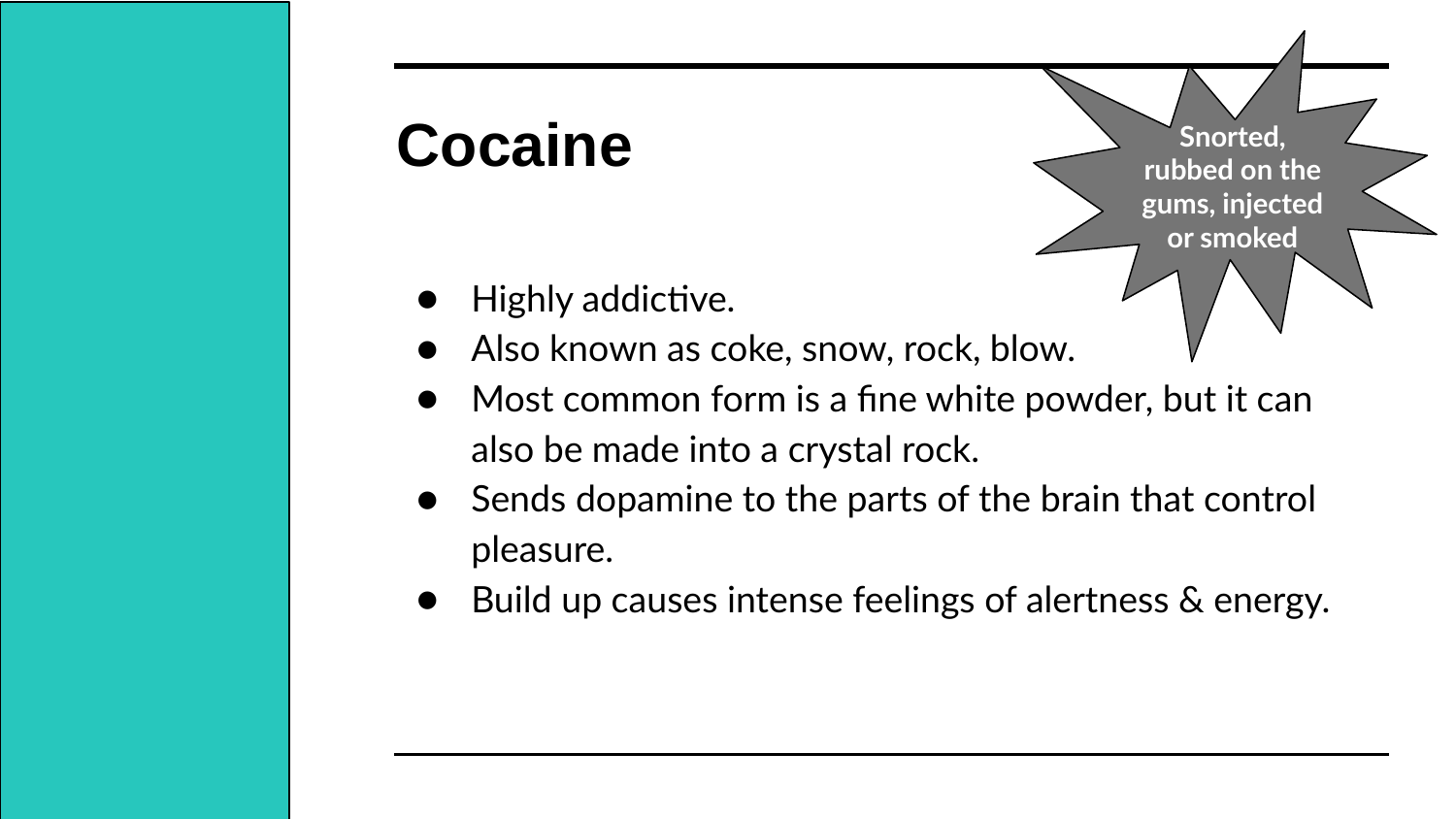

Snorted, rubbed on the gums, injected or smoked
# Cocaine
Highly addictive.
Also known as coke, snow, rock, blow.
Most common form is a fine white powder, but it can also be made into a crystal rock.
Sends dopamine to the parts of the brain that control pleasure.
Build up causes intense feelings of alertness & energy.